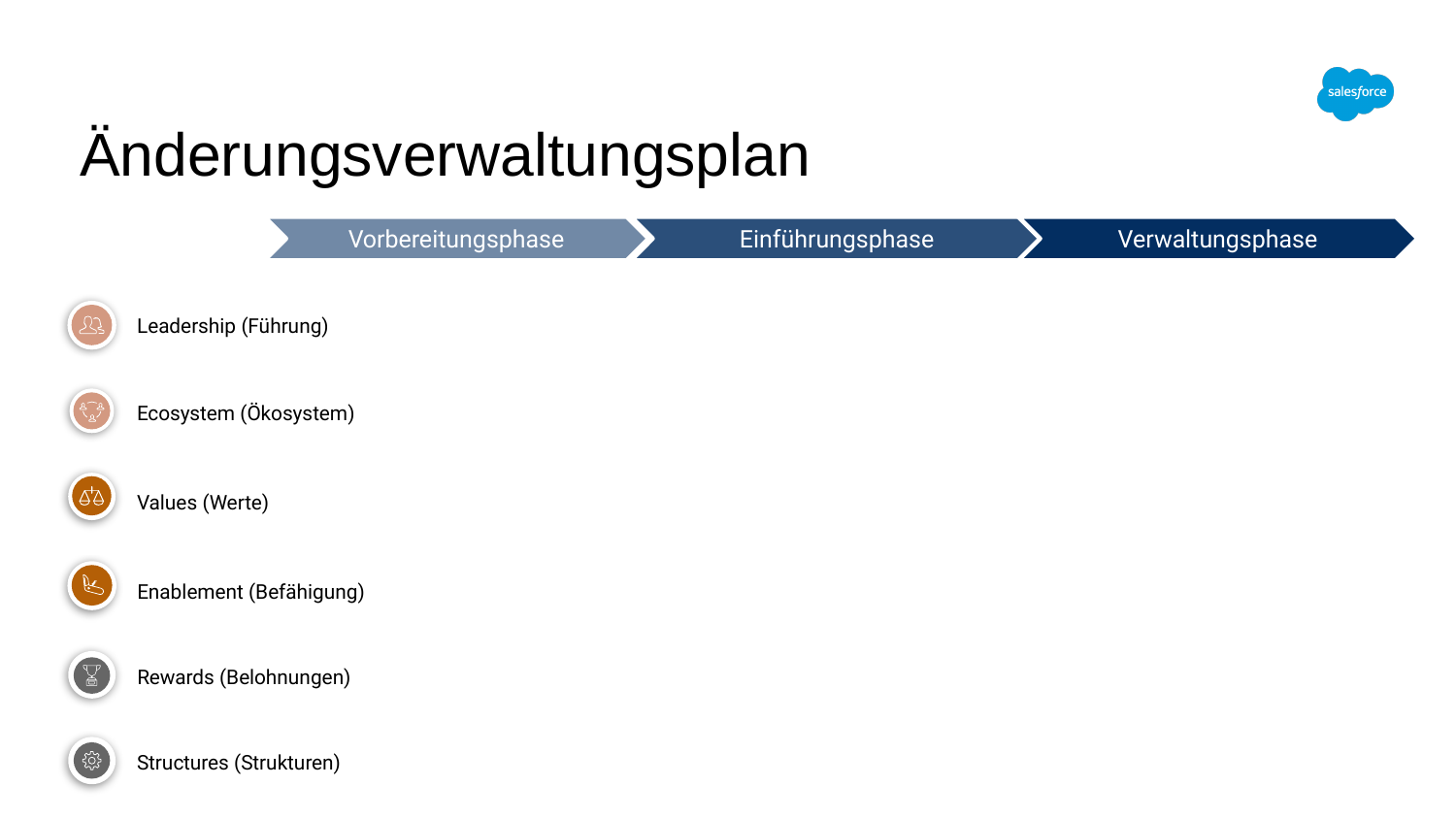

Änderungsverwaltungsplan
Vorbereitungsphase
Einführungsphase
Verwaltungsphase
Leadership (Führung)

Ecosystem (Ökosystem)
d

Values (Werte)

Enablement (Befähigung)

Rewards (Belohnungen)

Structures (Strukturen)